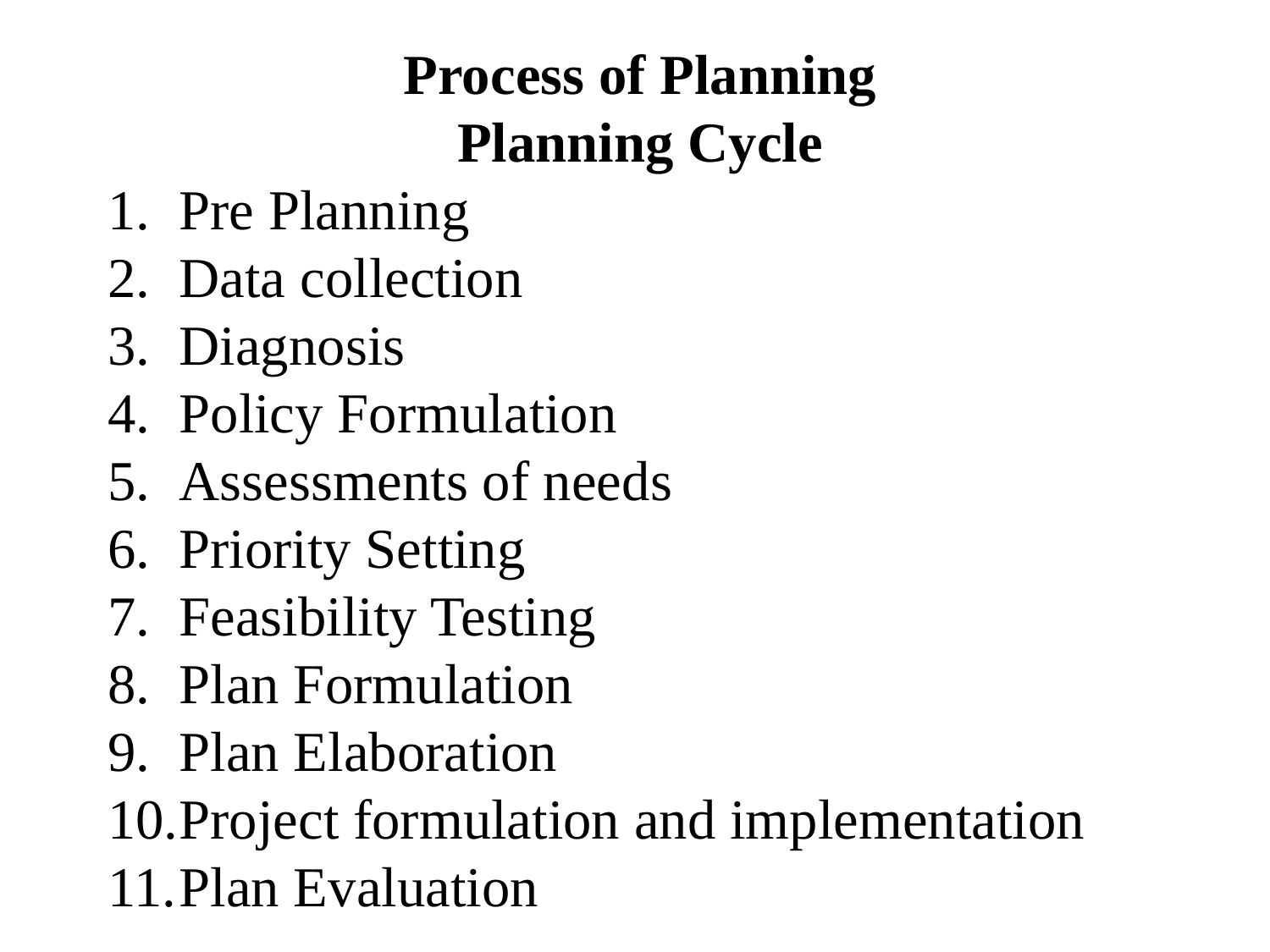

Process of Planning
Planning Cycle
Pre Planning
Data collection
Diagnosis
Policy Formulation
Assessments of needs
Priority Setting
Feasibility Testing
Plan Formulation
Plan Elaboration
Project formulation and implementation
Plan Evaluation